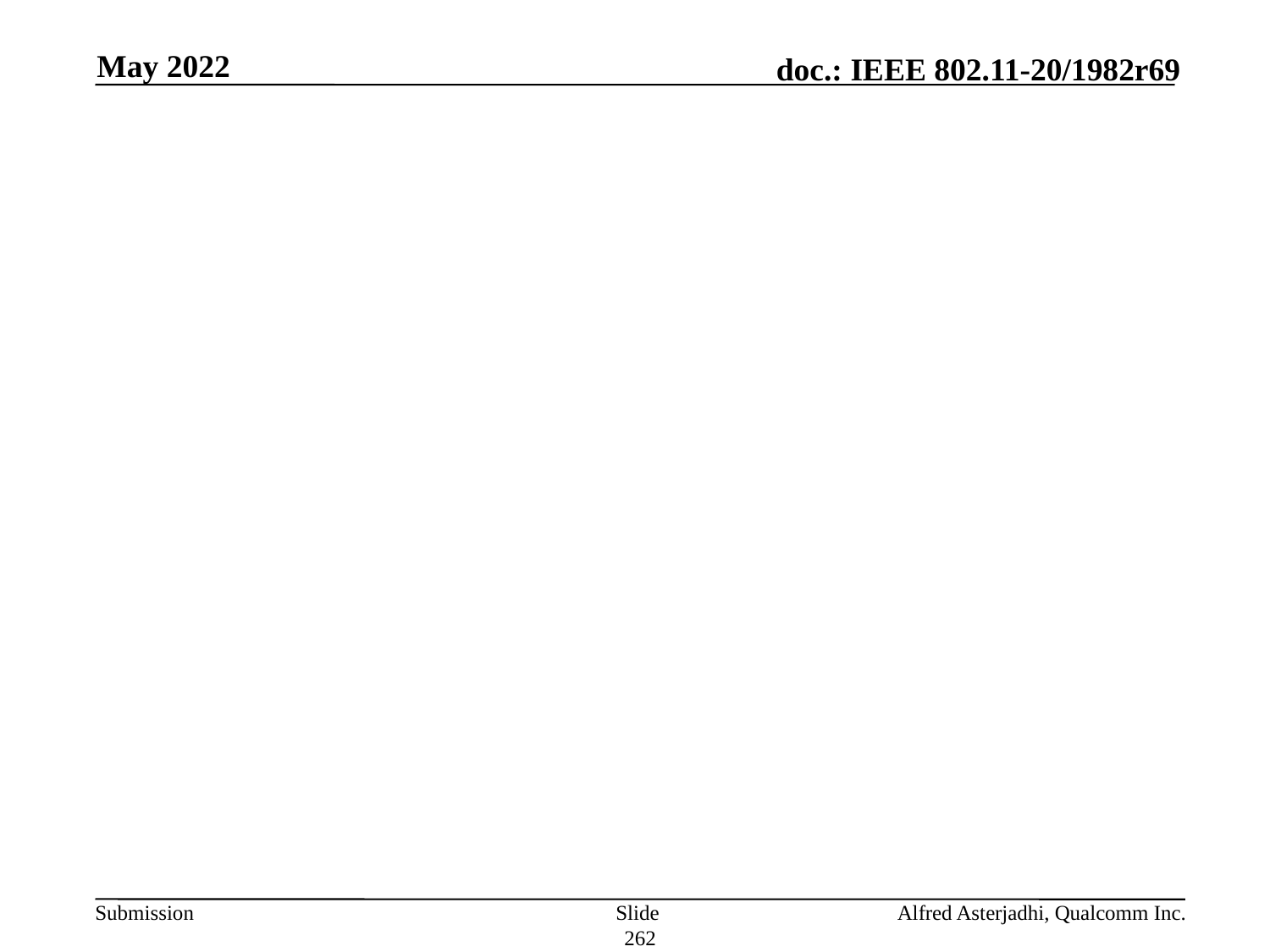

May 2022
#

Slide 262
Alfred Asterjadhi, Qualcomm Inc.